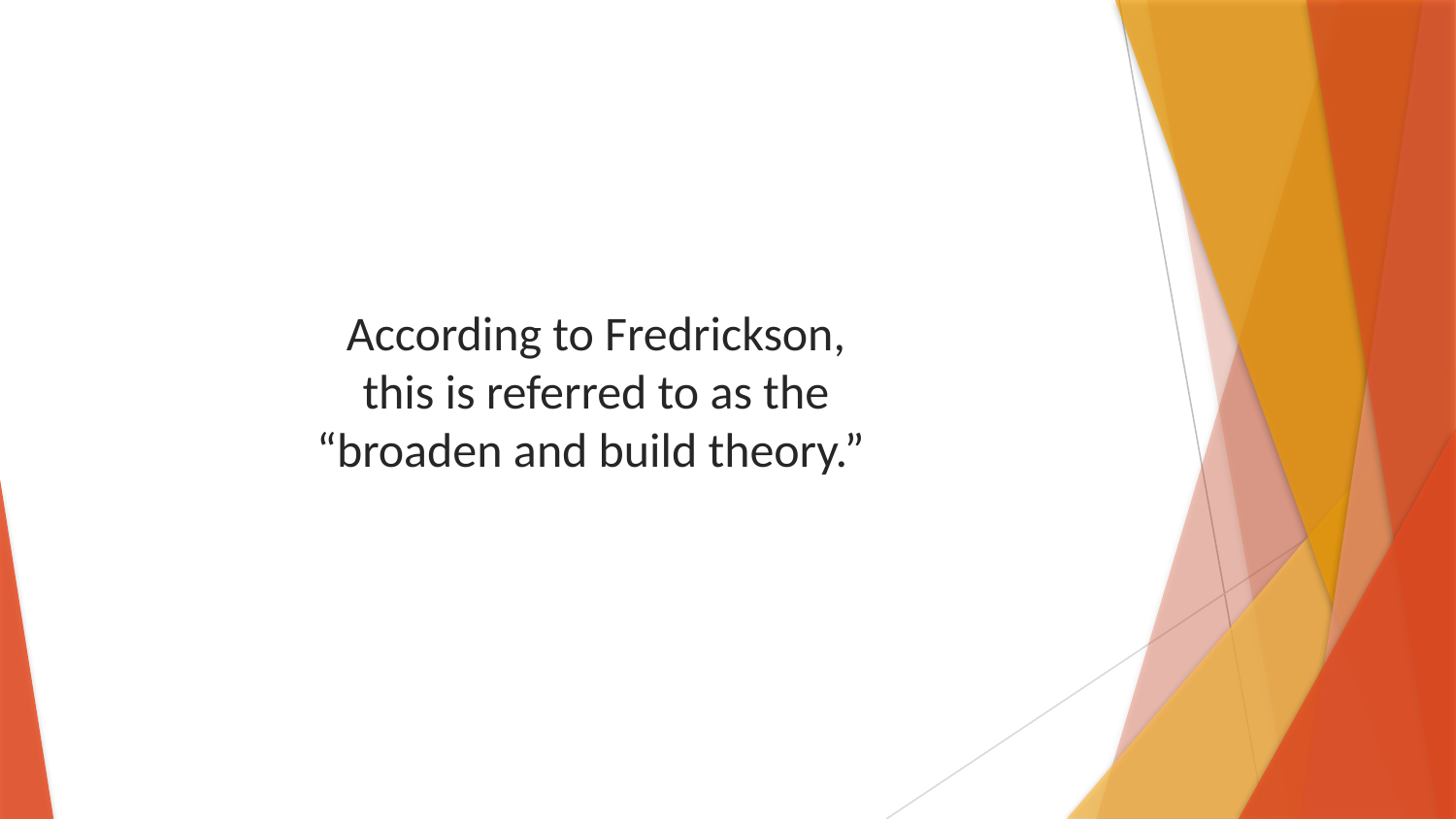

According to Fredrickson, this is referred to as the “broaden and build theory.”